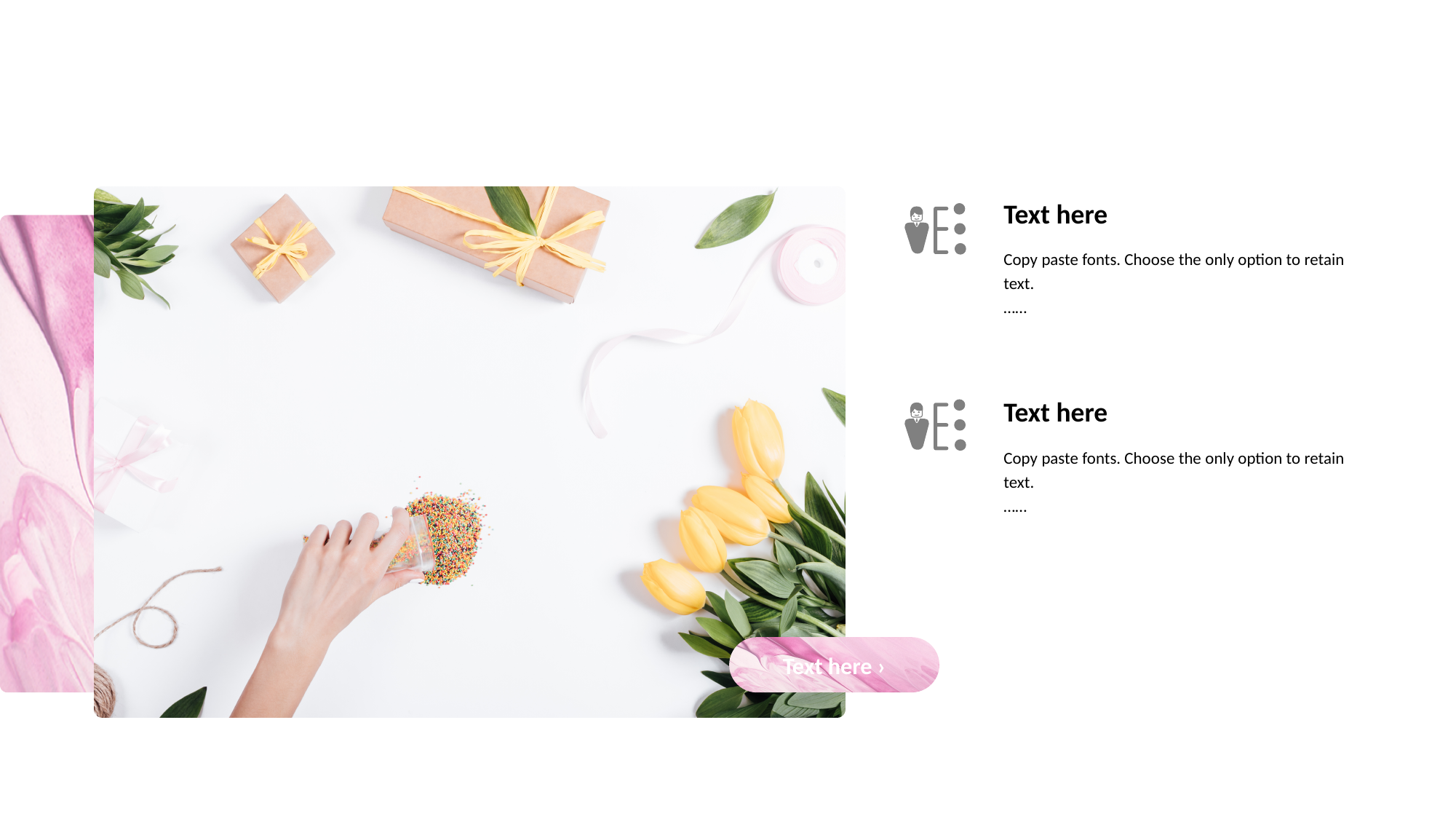

Text here

Copy paste fonts. Choose the only option to retain text.
……
Text here

Copy paste fonts. Choose the only option to retain text.
……
Text here ›